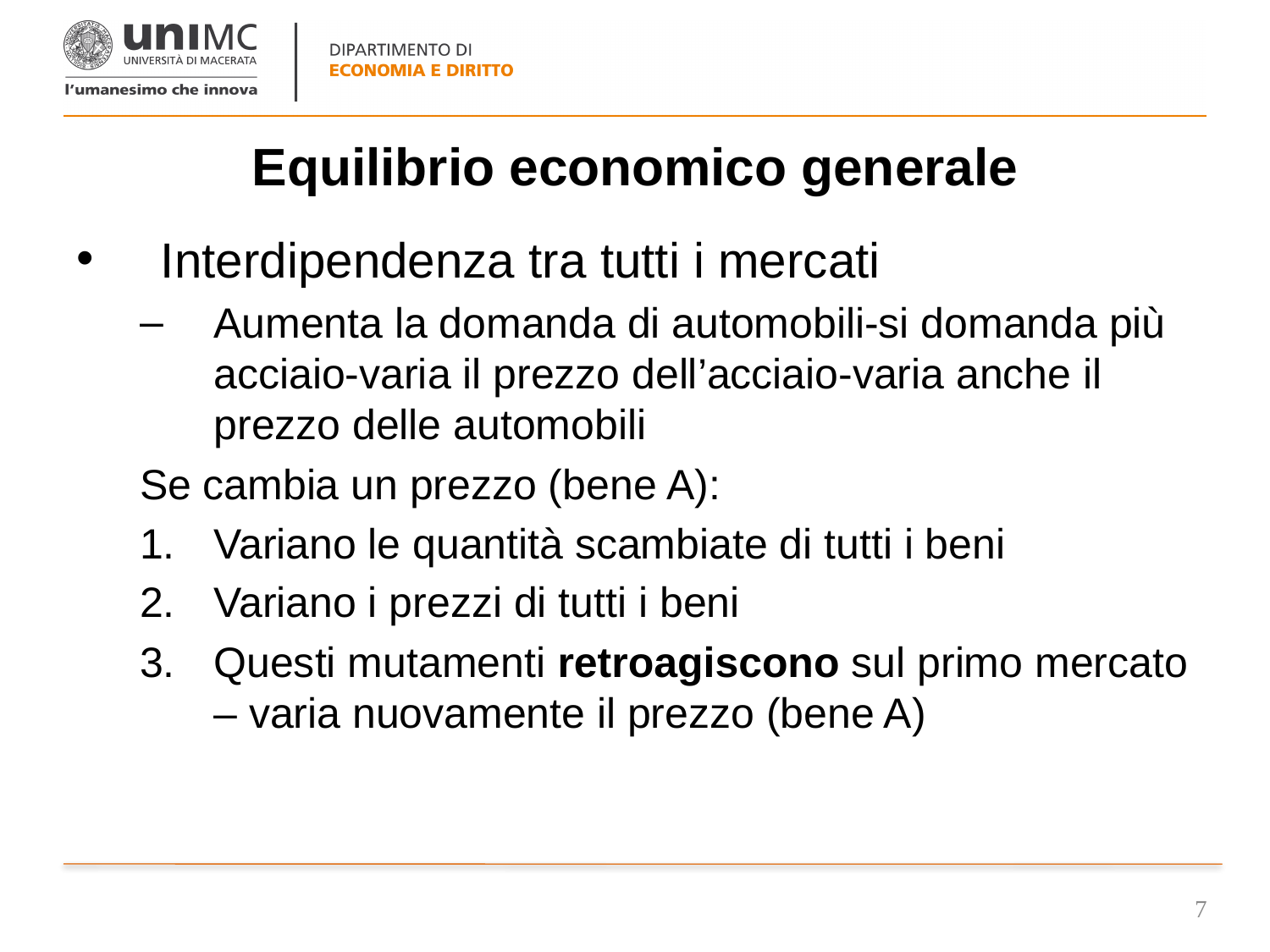

# Equilibrio economico generale
Interdipendenza tra tutti i mercati
Aumenta la domanda di automobili-si domanda più acciaio-varia il prezzo dell’acciaio-varia anche il prezzo delle automobili
Se cambia un prezzo (bene A):
Variano le quantità scambiate di tutti i beni
Variano i prezzi di tutti i beni
Questi mutamenti retroagiscono sul primo mercato – varia nuovamente il prezzo (bene A)
7